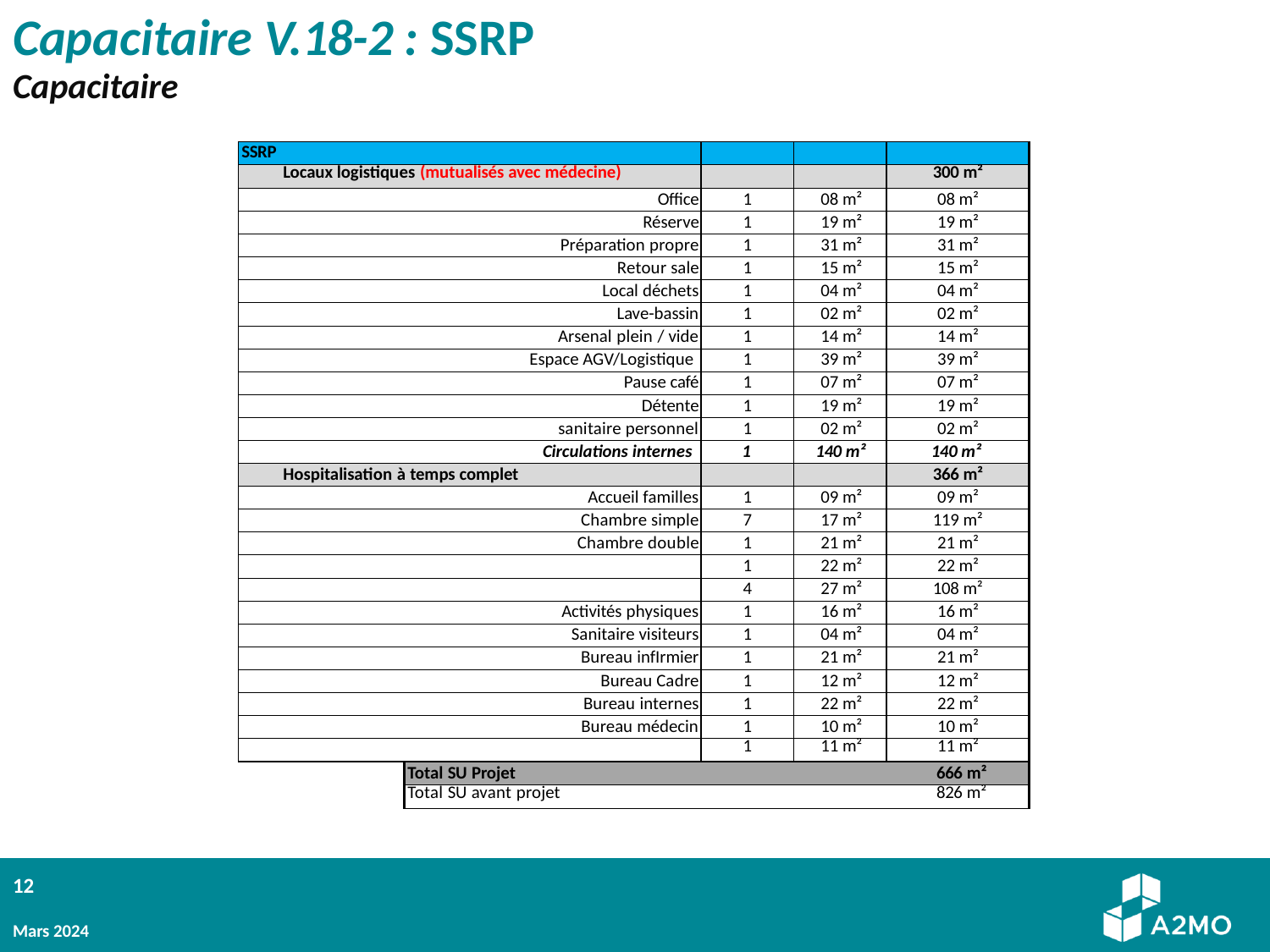

# Capacitaire V.18-2 : SSRP
Capacitaire
| SSRP |  |  |  |  |
| --- | --- | --- | --- | --- |
| Locaux logistiques (mutualisés avec médecine) |  |  |  | 300 m² |
| Office |  | 1 | 08 m² | 08 m² |
| Réserve |  | 1 | 19 m² | 19 m² |
| Préparation propre |  | 1 | 31 m² | 31 m² |
| Retour sale |  | 1 | 15 m² | 15 m² |
| Local déchets |  | 1 | 04 m² | 04 m² |
| Lave-bassin |  | 1 | 02 m² | 02 m² |
| Arsenal plein / vide |  | 1 | 14 m² | 14 m² |
| Espace AGV/Logistique |  | 1 | 39 m² | 39 m² |
| Pause café |  | 1 | 07 m² | 07 m² |
| Détente |  | 1 | 19 m² | 19 m² |
| sanitaire personnel |  | 1 | 02 m² | 02 m² |
| Circulations internes |  | 1 | 140 m² | 140 m² |
| Hospitalisation à temps complet |  |  |  | 366 m² |
| Accueil familles |  | 1 | 09 m² | 09 m² |
| Chambre simple |  | 7 | 17 m² | 119 m² |
| Chambre double |  | 1 | 21 m² | 21 m² |
|  |  | 1 | 22 m² | 22 m² |
|  |  | 4 | 27 m² | 108 m² |
| Activités physiques |  | 1 | 16 m² | 16 m² |
| Sanitaire visiteurs |  | 1 | 04 m² | 04 m² |
| Bureau infIrmier |  | 1 | 21 m² | 21 m² |
| Bureau Cadre |  | 1 | 12 m² | 12 m² |
| Bureau internes |  | 1 | 22 m² | 22 m² |
| Bureau médecin |  | 1 | 10 m² | 10 m² |
|  |  | 1 | 11 m² | 11 m² |
|  | Total SU Projet 666 m² |  |  |  |
|  | Total SU avant projet 826 m² |  |  |  |
12
Mars 2024